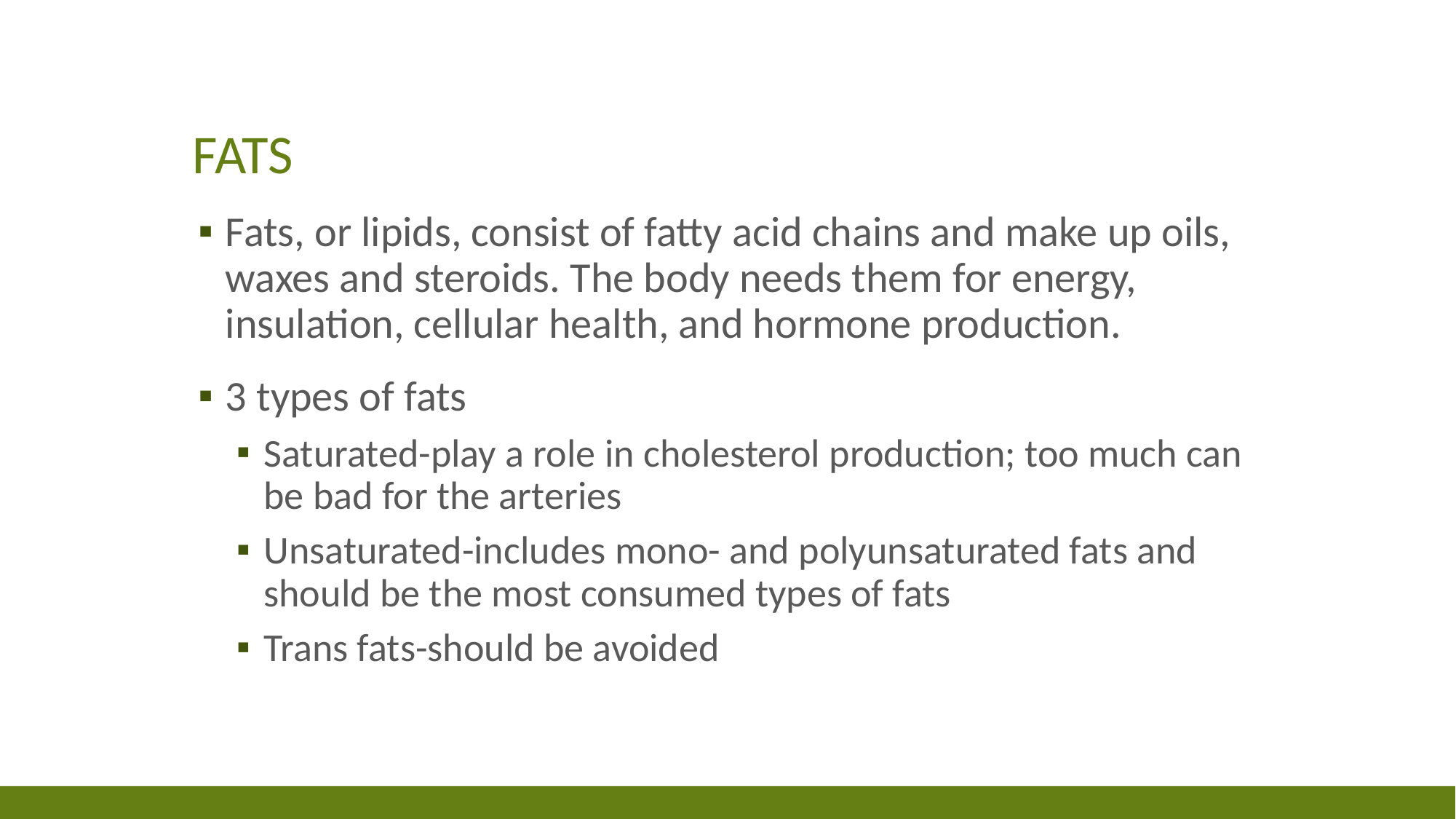

# Fats
Fats, or lipids, consist of fatty acid chains and make up oils, waxes and steroids. The body needs them for energy, insulation, cellular health, and hormone production.
3 types of fats
Saturated-play a role in cholesterol production; too much can be bad for the arteries
Unsaturated-includes mono- and polyunsaturated fats and should be the most consumed types of fats
Trans fats-should be avoided